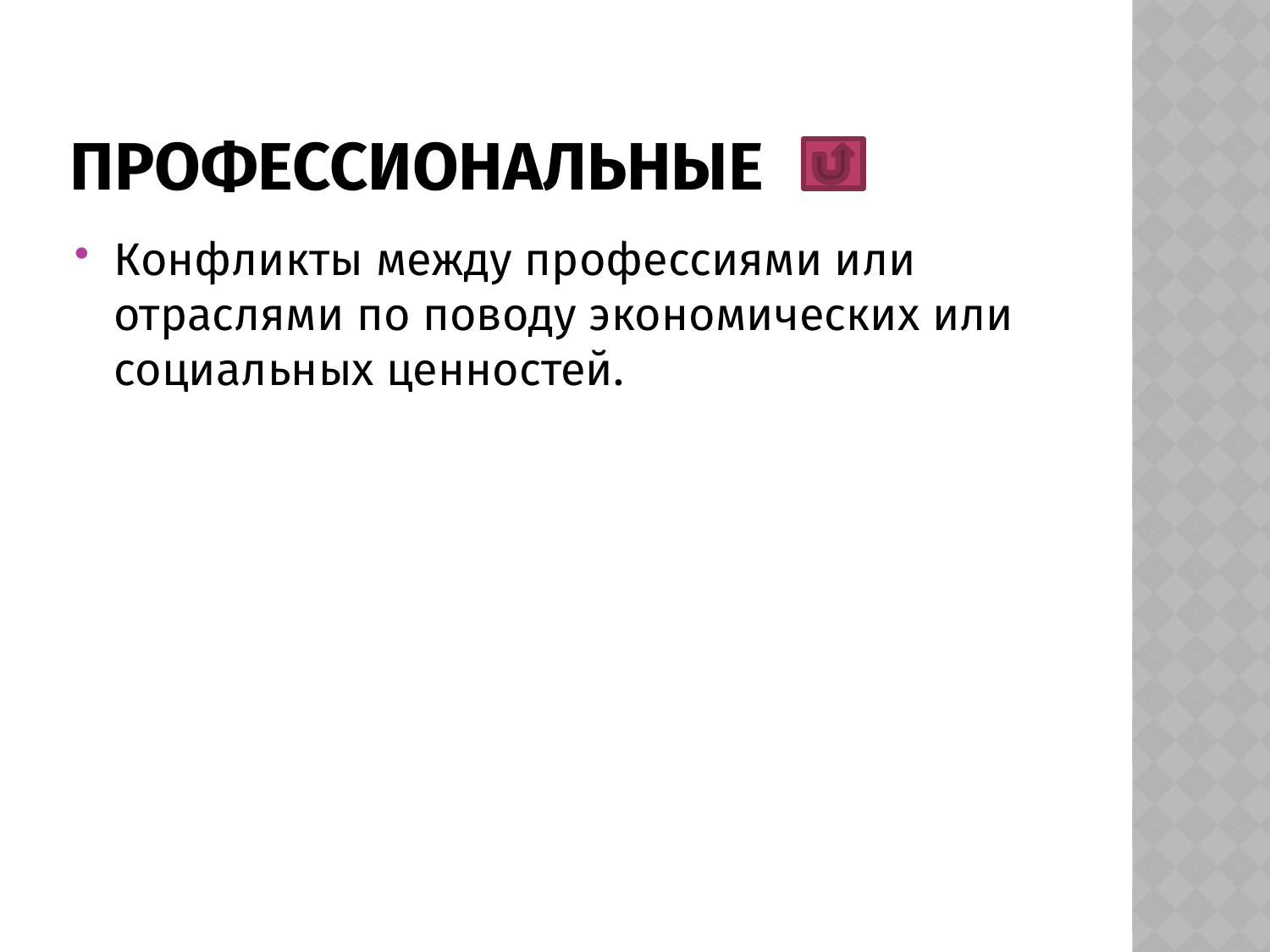

# Профессиональные

Конфликты между профессиями или отраслями по поводу экономических или социальных ценностей.